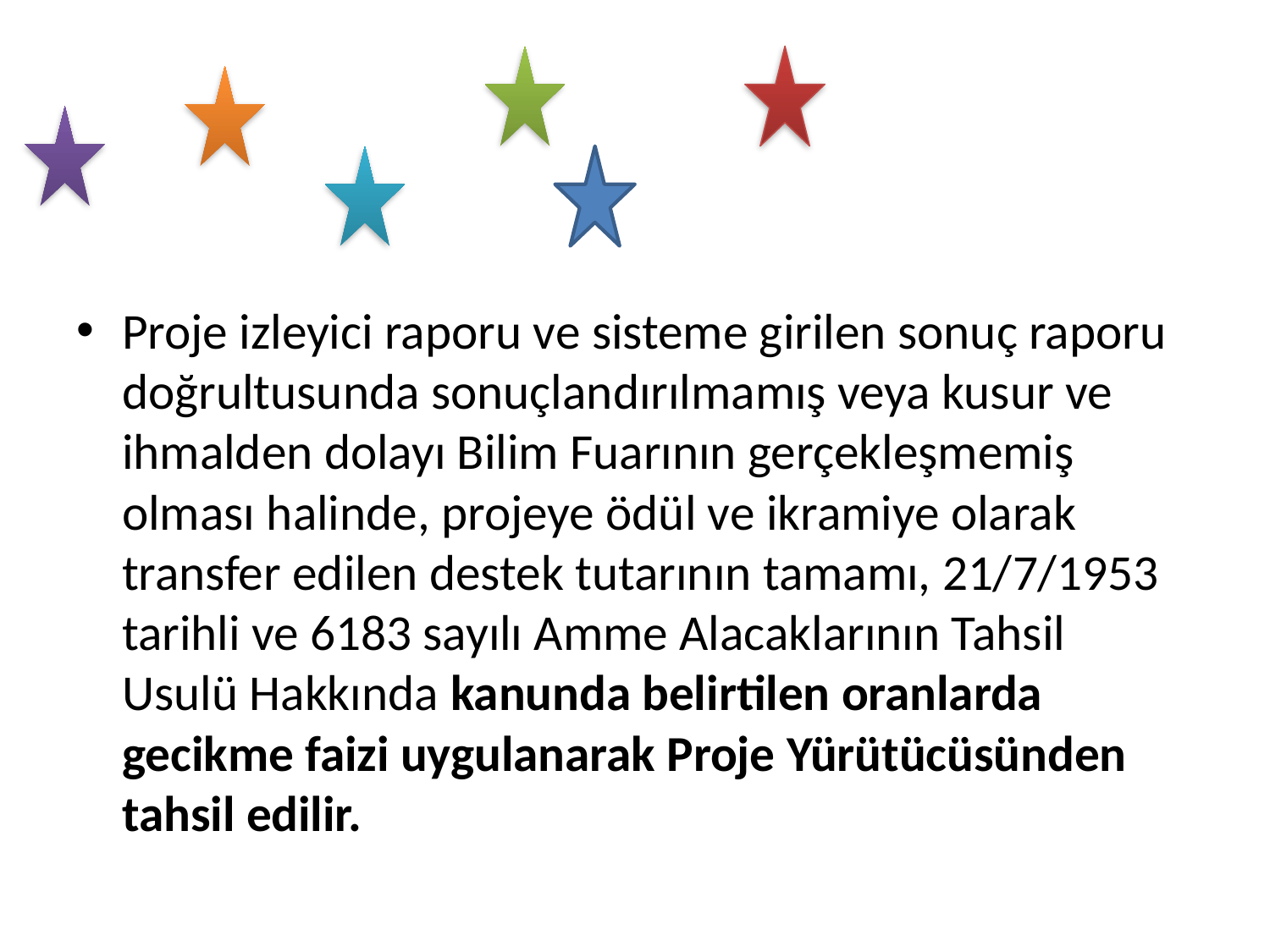

#

Proje izleyici raporu ve sisteme girilen sonuç raporu doğrultusunda sonuçlandırılmamış veya kusur ve ihmalden dolayı Bilim Fuarının gerçekleşmemiş olması halinde, projeye ödül ve ikramiye olarak transfer edilen destek tutarının tamamı, 21/7/1953 tarihli ve 6183 sayılı Amme Alacaklarının Tahsil Usulü Hakkında kanunda belirtilen oranlarda gecikme faizi uygulanarak Proje Yürütücüsünden tahsil edilir.